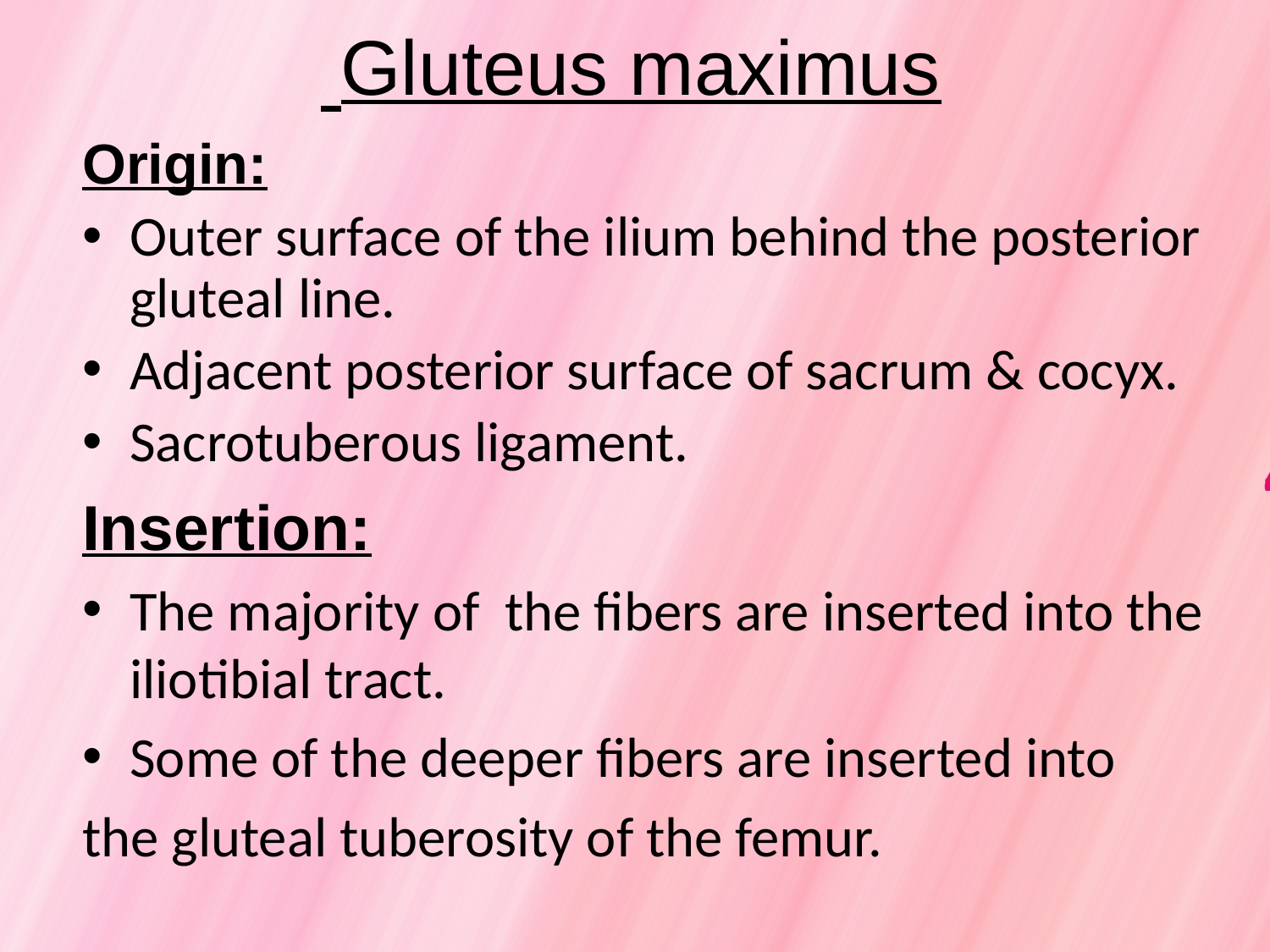

# Gluteus maximus
Origin:
Outer surface of the ilium behind the posterior gluteal line.
Adjacent posterior surface of sacrum & cocyx.
Sacrotuberous ligament.
Insertion:
The majority of  the fibers are inserted into the iliotibial tract.
Some of the deeper fibers are inserted into
the gluteal tuberosity of the femur.